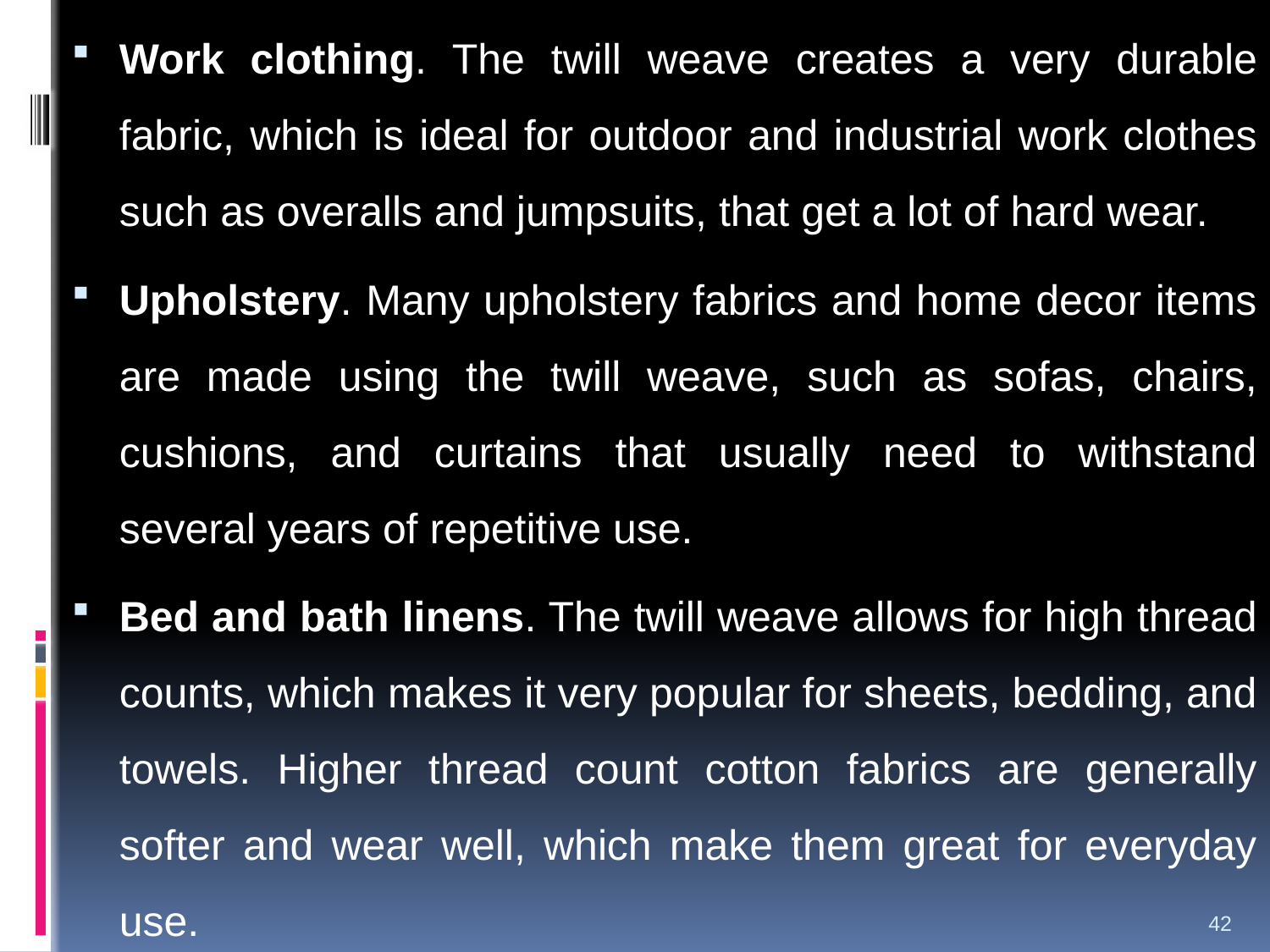

Work clothing. The twill weave creates a very durable fabric, which is ideal for outdoor and industrial work clothes such as overalls and jumpsuits, that get a lot of hard wear.
Upholstery. Many upholstery fabrics and home decor items are made using the twill weave, such as sofas, chairs, cushions, and curtains that usually need to withstand several years of repetitive use.
Bed and bath linens. The twill weave allows for high thread counts, which makes it very popular for sheets, bedding, and towels. Higher thread count cotton fabrics are generally softer and wear well, which make them great for everyday use.
42